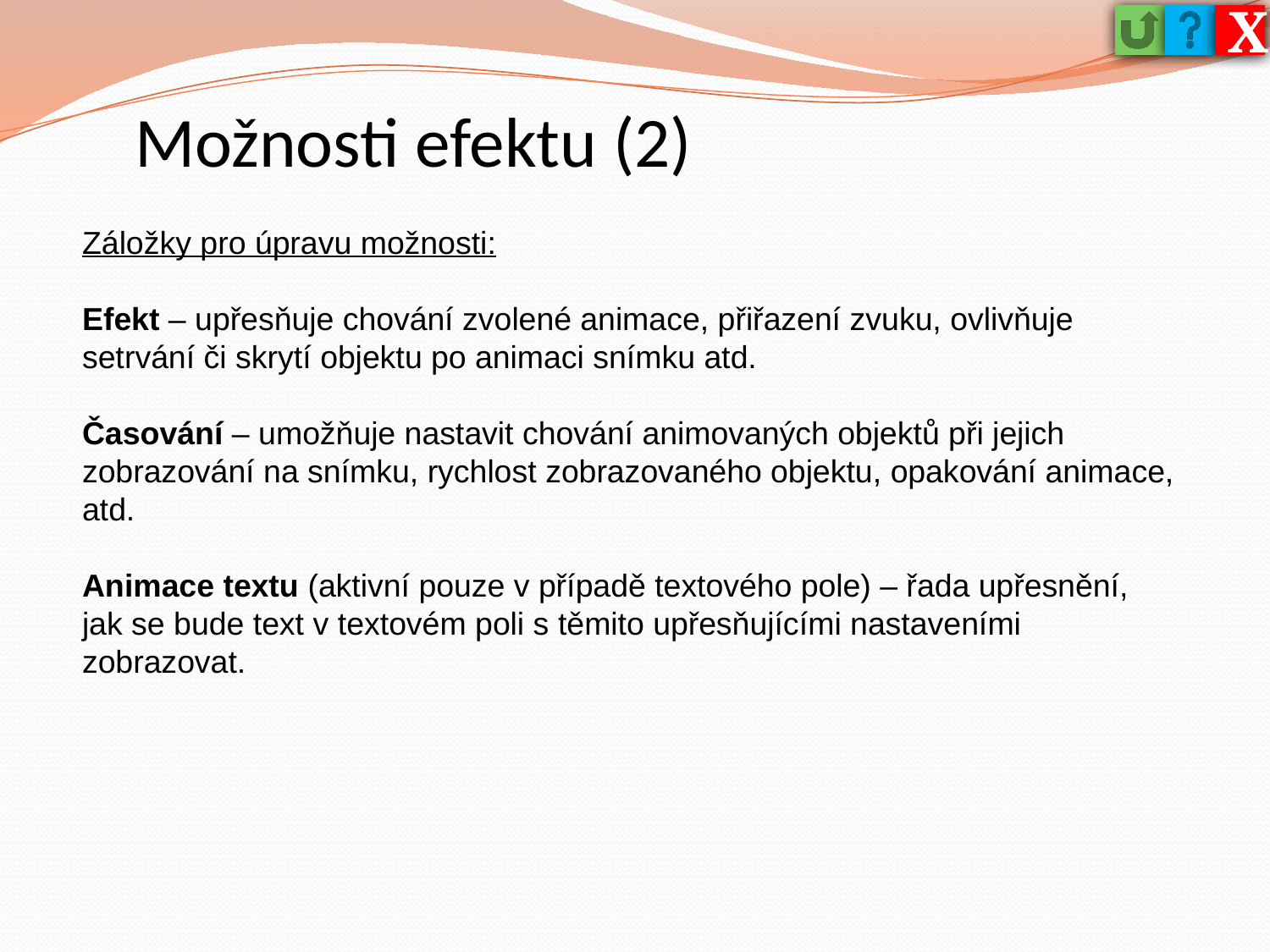

X
# Možnosti efektu (2)
Záložky pro úpravu možnosti:

Efekt – upřesňuje chování zvolené animace, přiřazení zvuku, ovlivňuje setrvání či skrytí objektu po animaci snímku atd.

Časování – umožňuje nastavit chování animovaných objektů při jejich zobrazování na snímku, rychlost zobrazovaného objektu, opakování animace, atd.

Animace textu (aktivní pouze v případě textového pole) – řada upřesnění, jak se bude text v textovém poli s těmito upřesňujícími nastaveními zobrazovat.